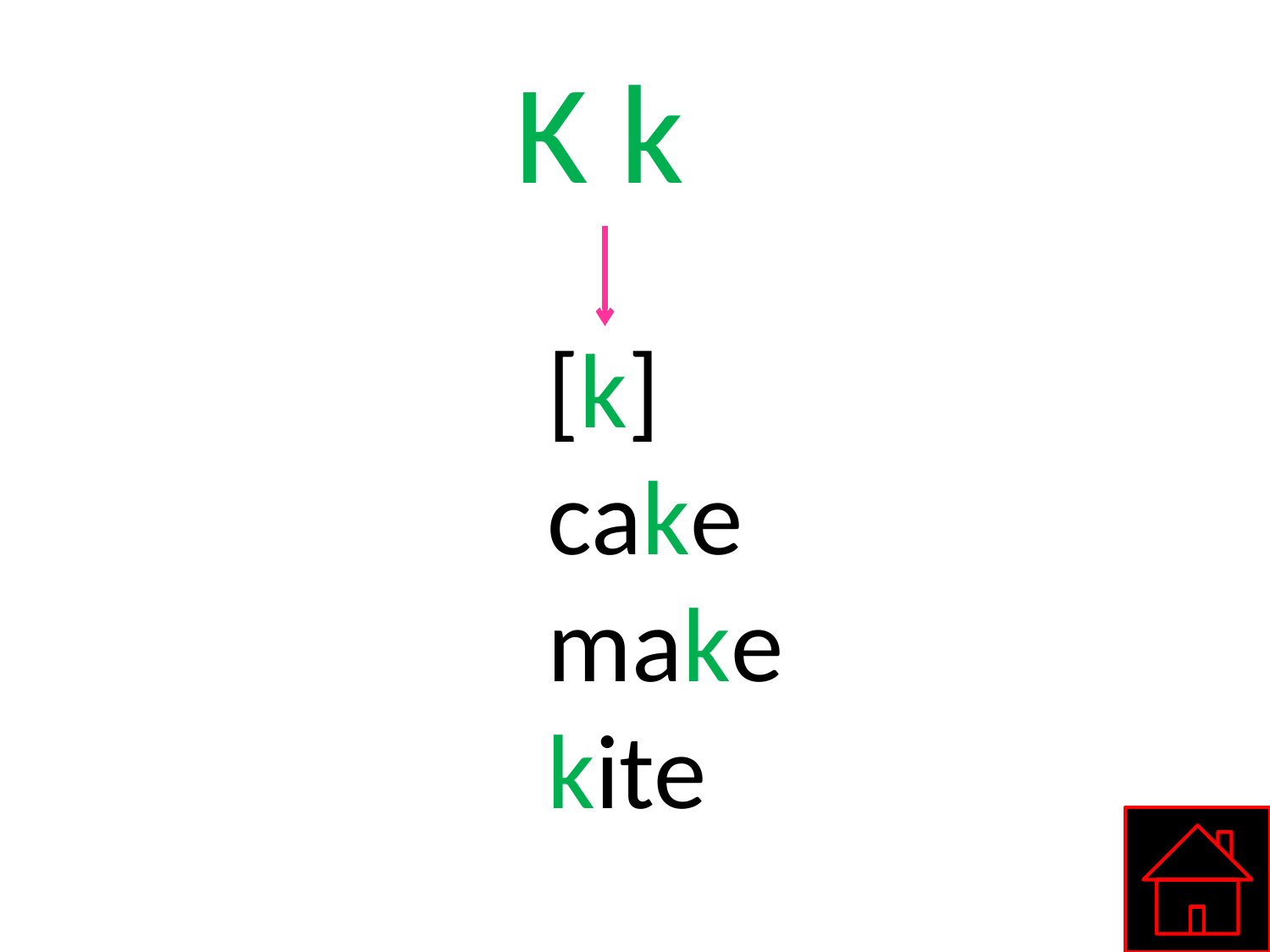

K k
#
[k] cake
make
kite